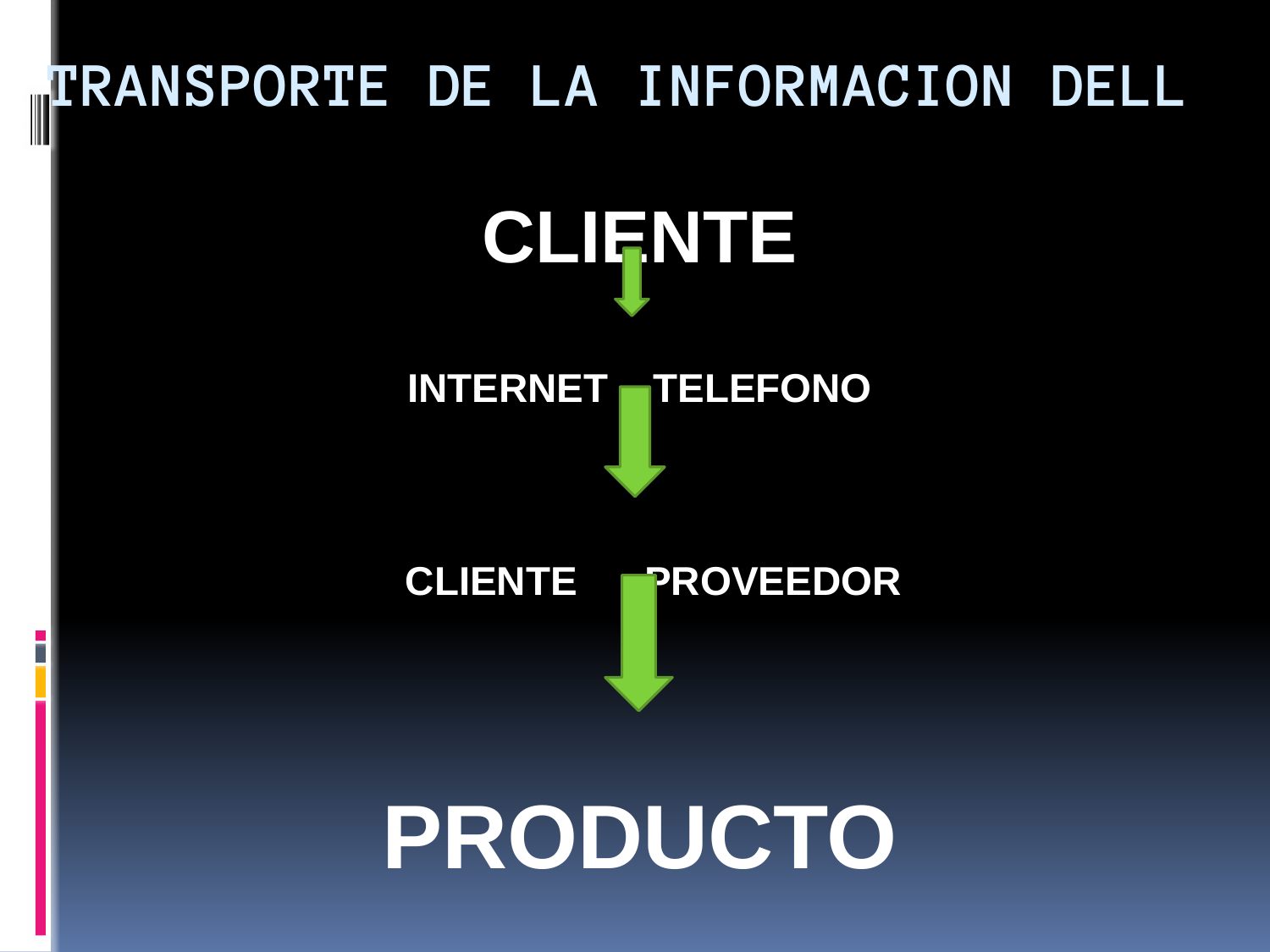

# TRANSPORTE DE LA INFORMACION DELL
CLIENTE

INTERNET – TELEFONO

   CLIENTE      PROVEEDOR

PRODUCTO